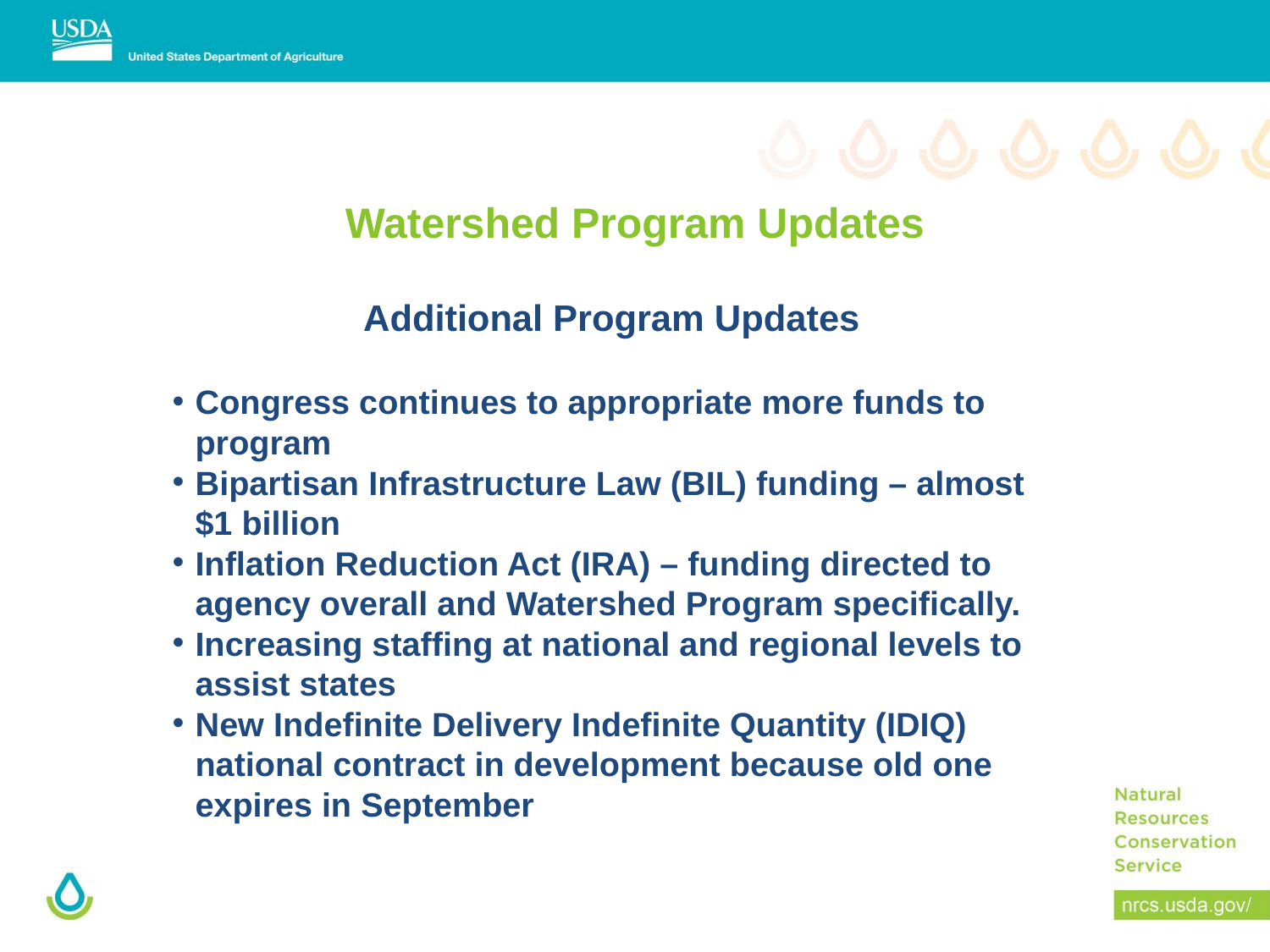

# Watershed Program Updates
Additional Program Updates

Congress continues to appropriate more funds to program
Bipartisan Infrastructure Law (BIL) funding – almost $1 billion
Inflation Reduction Act (IRA) – funding directed to agency overall and Watershed Program specifically.
Increasing staffing at national and regional levels to assist states
New Indefinite Delivery Indefinite Quantity (IDIQ) national contract in development because old one expires in September